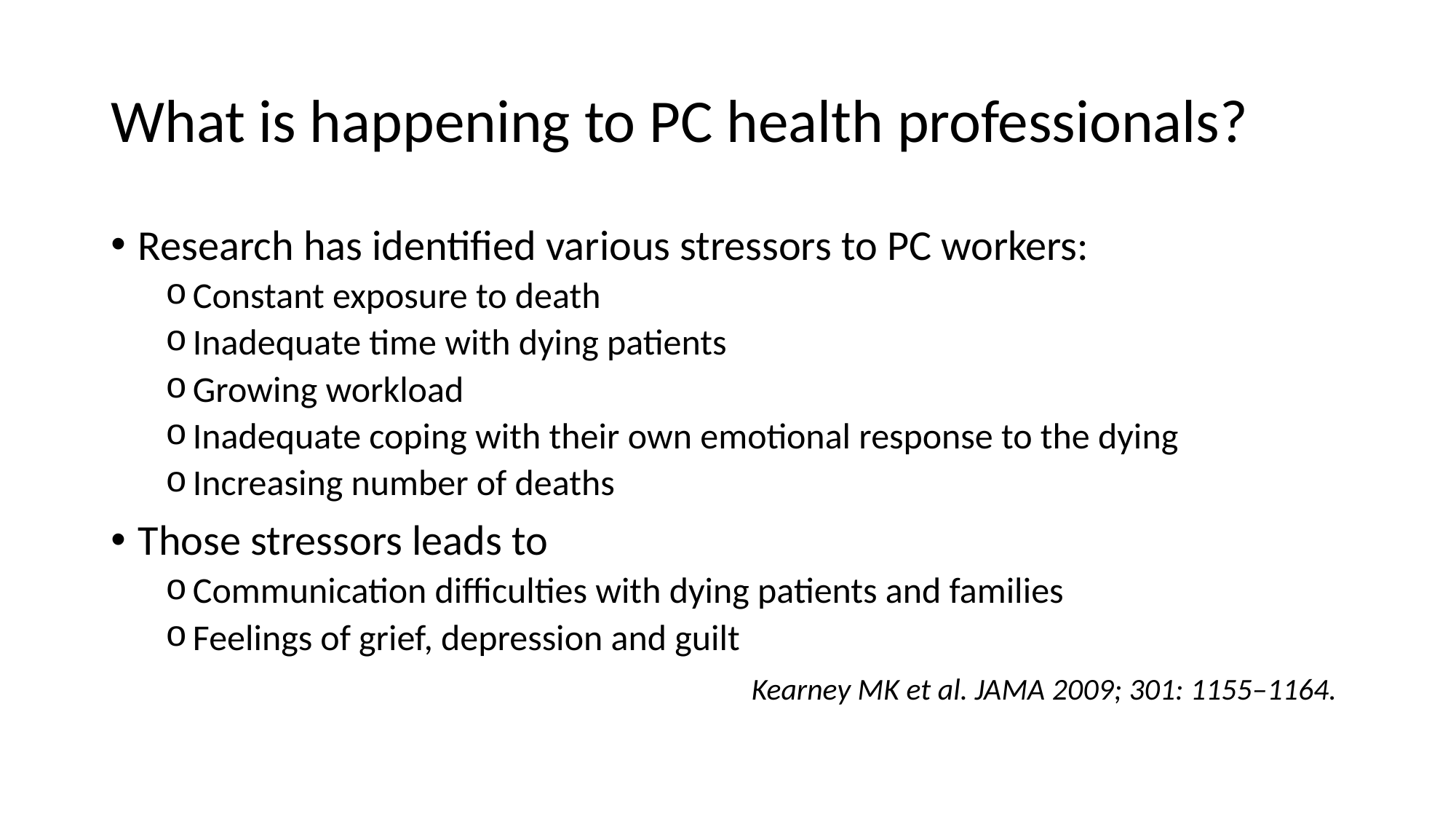

# What is happening to PC health professionals?
Research has identified various stressors to PC workers:
Constant exposure to death
Inadequate time with dying patients
Growing workload
Inadequate coping with their own emotional response to the dying
Increasing number of deaths
Those stressors leads to
Communication difficulties with dying patients and families
Feelings of grief, depression and guilt
Kearney MK et al. JAMA 2009; 301: 1155–1164.